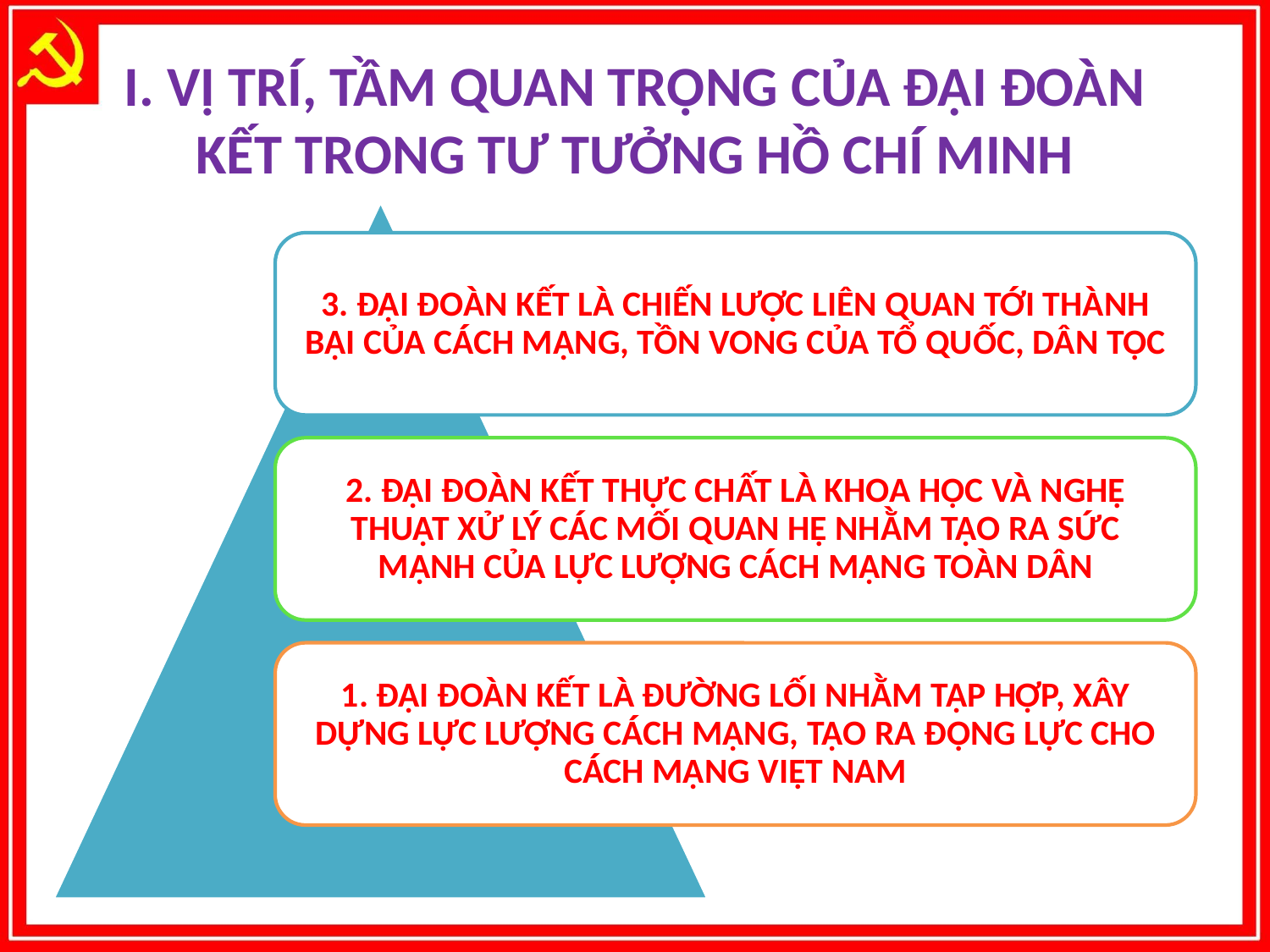

# I. VỊ TRÍ, TẦM QUAN TRỌNG CỦA ĐẠI ĐOÀN KẾT TRONG TƯ TƯỞNG HỒ CHÍ MINH

3. ĐẠI ĐOÀN KẾT LÀ CHIẾN LƯỢC LIÊN QUAN TỚI THÀNH BẠI CỦA CÁCH MẠNG, TỒN VONG CỦA TỔ QUỐC, DÂN TỘC

2. ĐẠI ĐOÀN KẾT THỰC CHẤT LÀ KHOA HỌC VÀ NGHỆ THUẬT XỬ LÝ CÁC MỐI QUAN HỆ NHẰM TẠO RA SỨC MẠNH CỦA LỰC LƯỢNG CÁCH MẠNG TOÀN DÂN

1. ĐẠI ĐOÀN KẾT LÀ ĐƯỜNG LỐI NHẰM TẬP HỢP, XÂY DỰNG LỰC LƯỢNG CÁCH MẠNG, TẠO RA ĐỘNG LỰC CHO CÁCH MẠNG VIỆT NAM